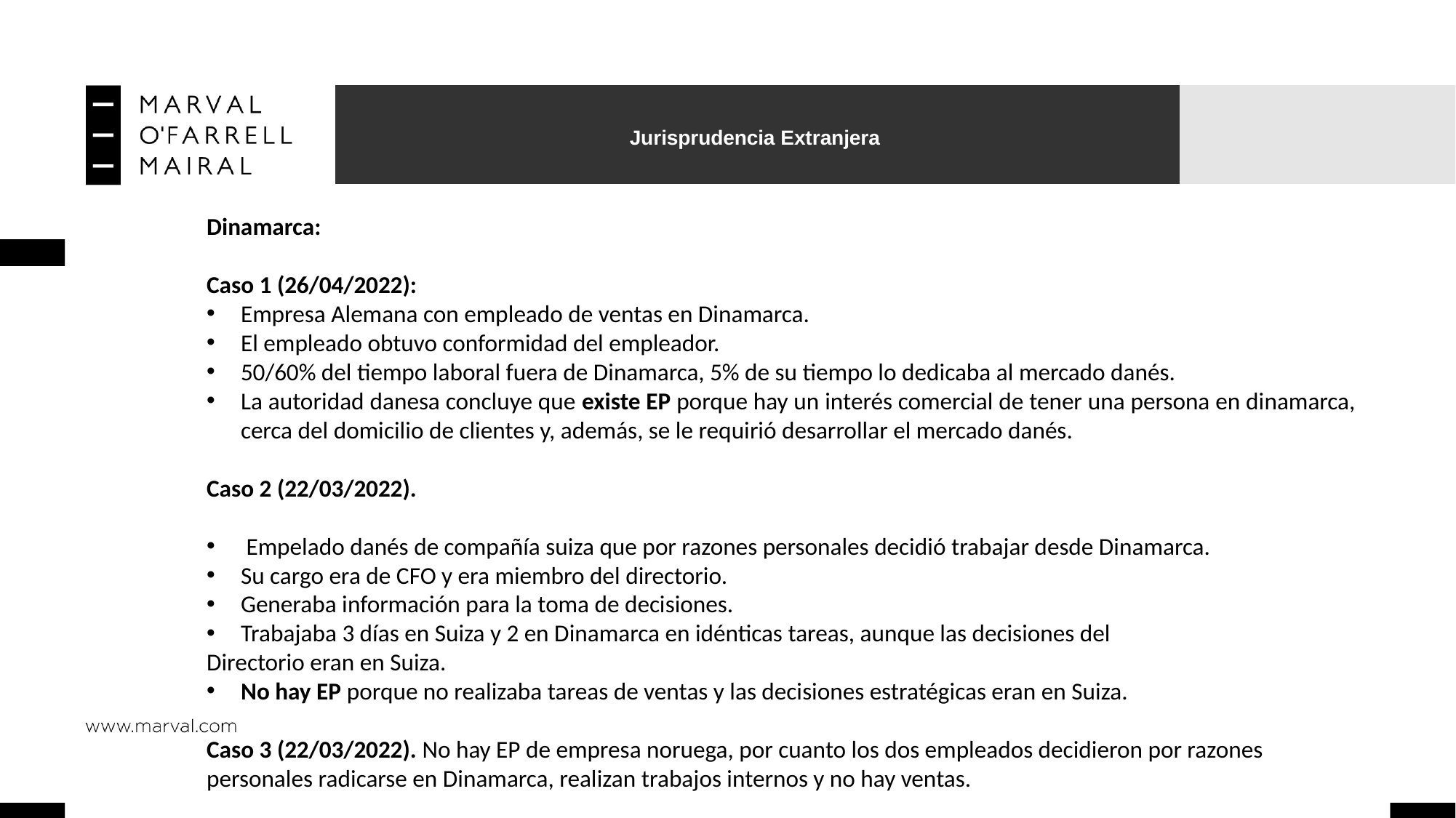

# Jurisprudencia Extranjera
Dinamarca:

Caso 1 (26/04/2022):
Empresa Alemana con empleado de ventas en Dinamarca.
El empleado obtuvo conformidad del empleador.
50/60% del tiempo laboral fuera de Dinamarca, 5% de su tiempo lo dedicaba al mercado danés.
La autoridad danesa concluye que existe EP porque hay un interés comercial de tener una persona en dinamarca, cerca del domicilio de clientes y, además, se le requirió desarrollar el mercado danés.

Caso 2 (22/03/2022).

 Empelado danés de compañía suiza que por razones personales decidió trabajar desde Dinamarca.
Su cargo era de CFO y era miembro del directorio.
Generaba información para la toma de decisiones.
Trabajaba 3 días en Suiza y 2 en Dinamarca en idénticas tareas, aunque las decisiones del
Directorio eran en Suiza.
No hay EP porque no realizaba tareas de ventas y las decisiones estratégicas eran en Suiza.

Caso 3 (22/03/2022). No hay EP de empresa noruega, por cuanto los dos empleados decidieron por razones
personales radicarse en Dinamarca, realizan trabajos internos y no hay ventas.